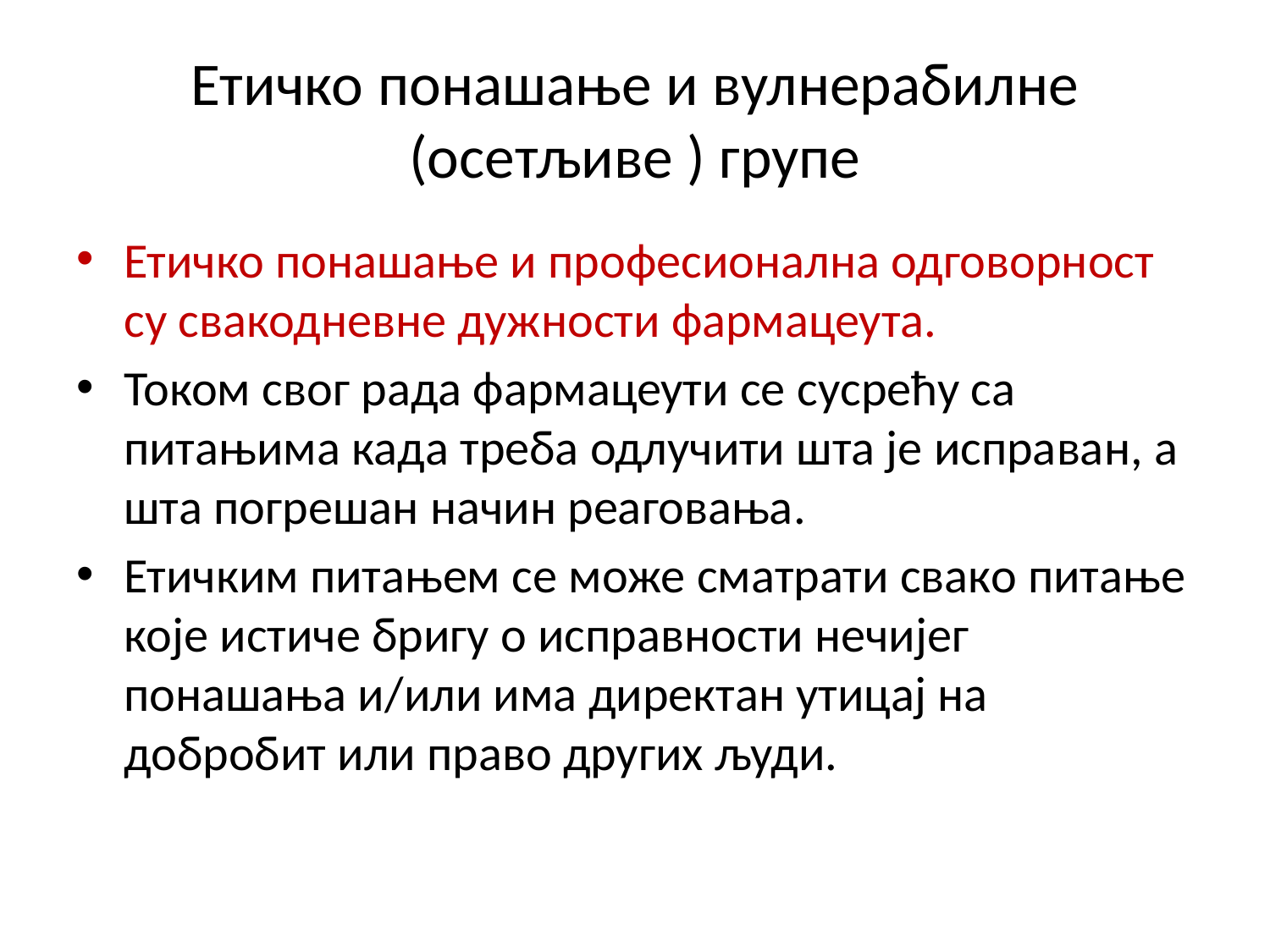

# Етичко понашање и вулнерабилне (осетљиве ) групе
Етичко понашање и професионална одговорност су свакодневне дужности фармацеута.
Током свог рада фармацеути се сусрећу са питањима када треба одлучити шта је исправан, а шта погрешан начин реаговања.
Етичким питањем се може сматрати свако питање које истиче бригу о исправности нечијег понашања и/или има директан утицај на добробит или право других људи.